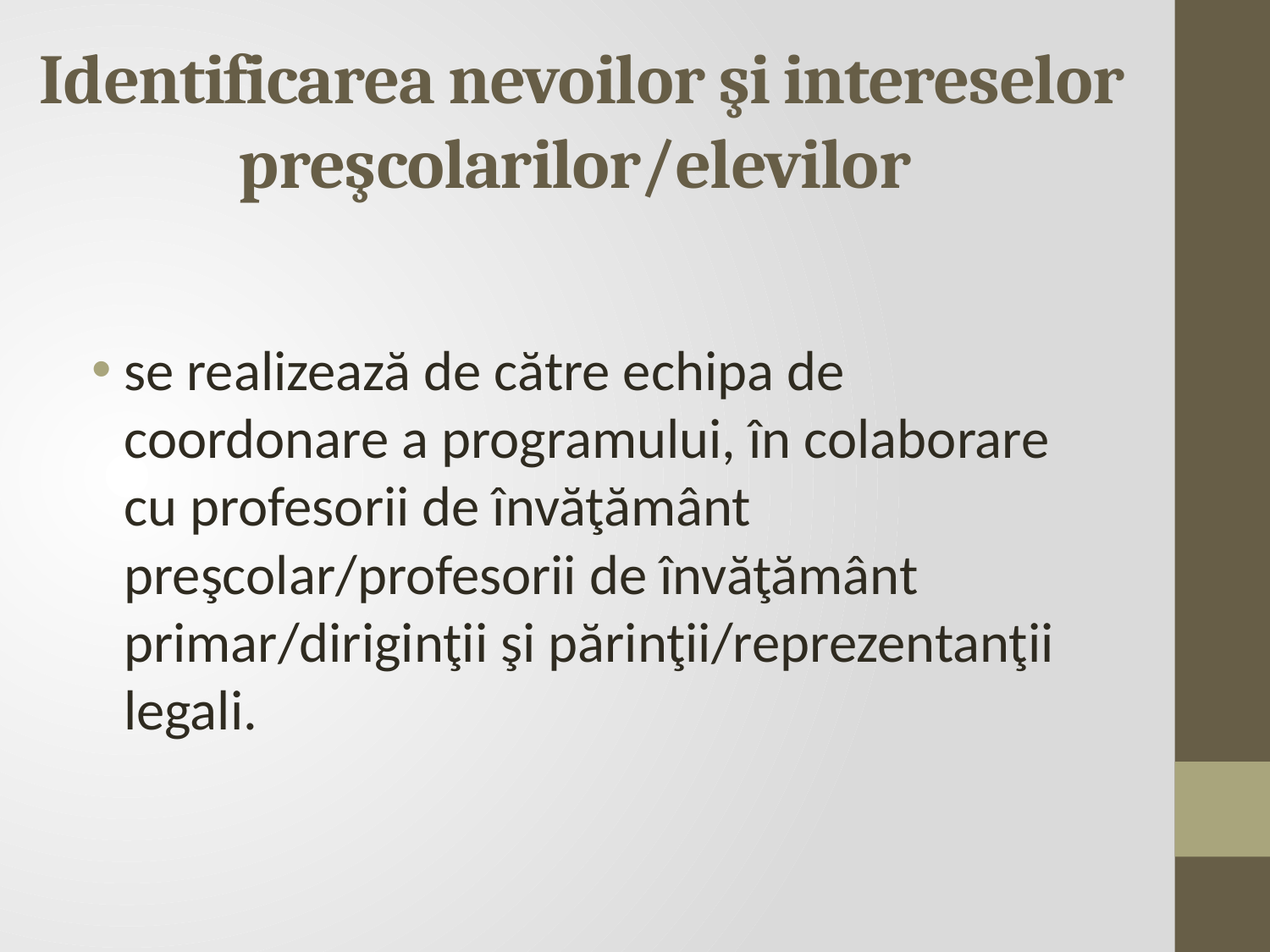

# Identificarea nevoilor şi intereselor preşcolarilor/elevilor
se realizează de către echipa de coordonare a programului, în colaborare cu profesorii de învăţământ preşcolar/profesorii de învăţământ primar/diriginţii şi părinţii/reprezentanţii legali.